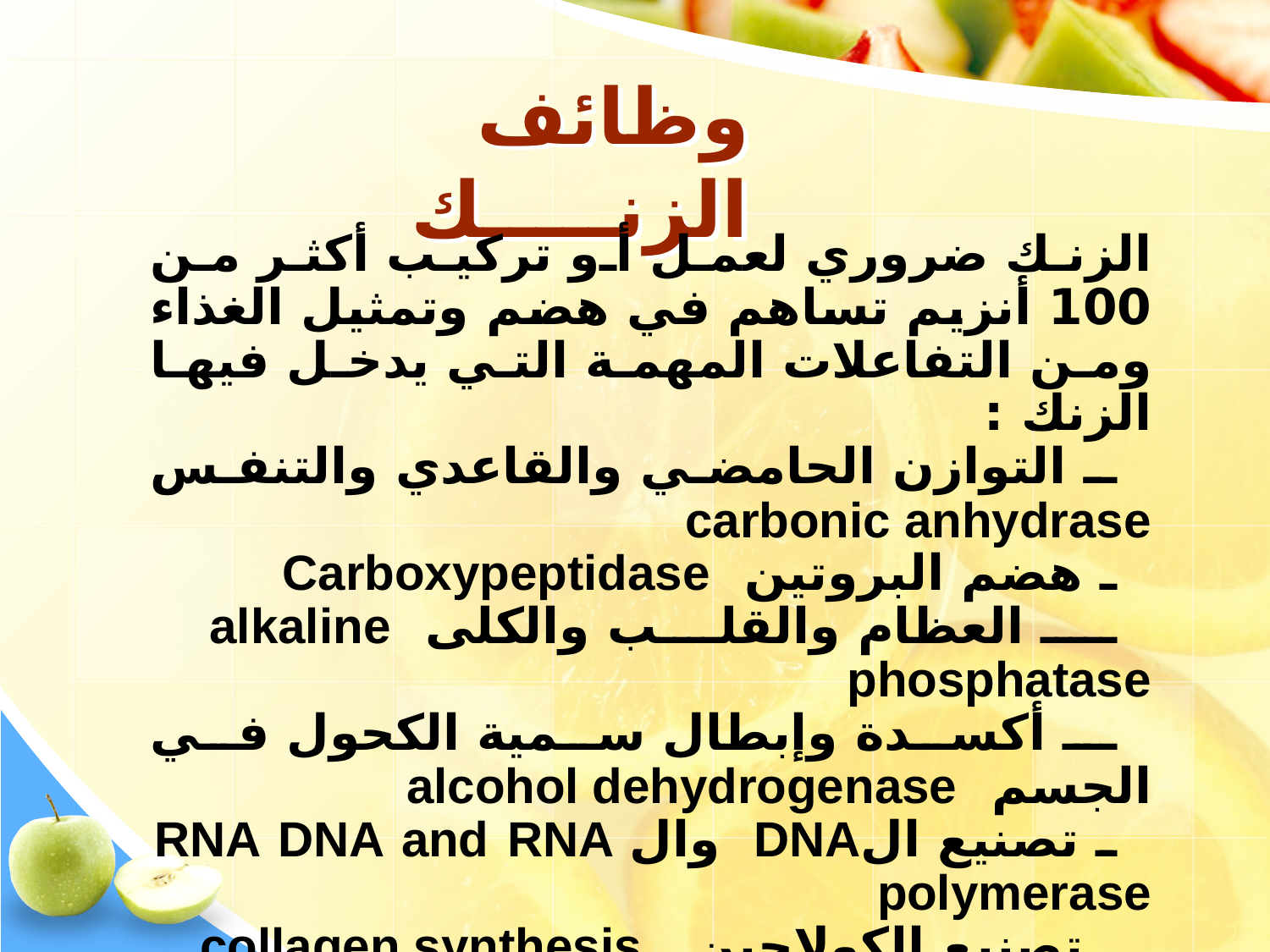

# وظائف الزنـــــك
الزنك ضروري لعمل أو تركيب أكثر من 100 أنزيم تساهم في هضم وتمثيل الغذاء ومن التفاعلات المهمة التي يدخل فيها الزنك :
  ـ التوازن الحامضي والقاعدي والتنفس carbonic anhydrase
  ـ هضم البروتين  Carboxypeptidase
  ـ العظام والقلب والكلى  alkaline phosphatase
  ـ أكسدة وإبطال سمية الكحول في الجسم  alcohol dehydrogenase
  ـ تصنيع الDNA  وال RNA DNA and RNA polymerase
  ـ تصنيع الكولاجين   collagen synthesis
  ـ النضوج الجنسي  sexual maturity